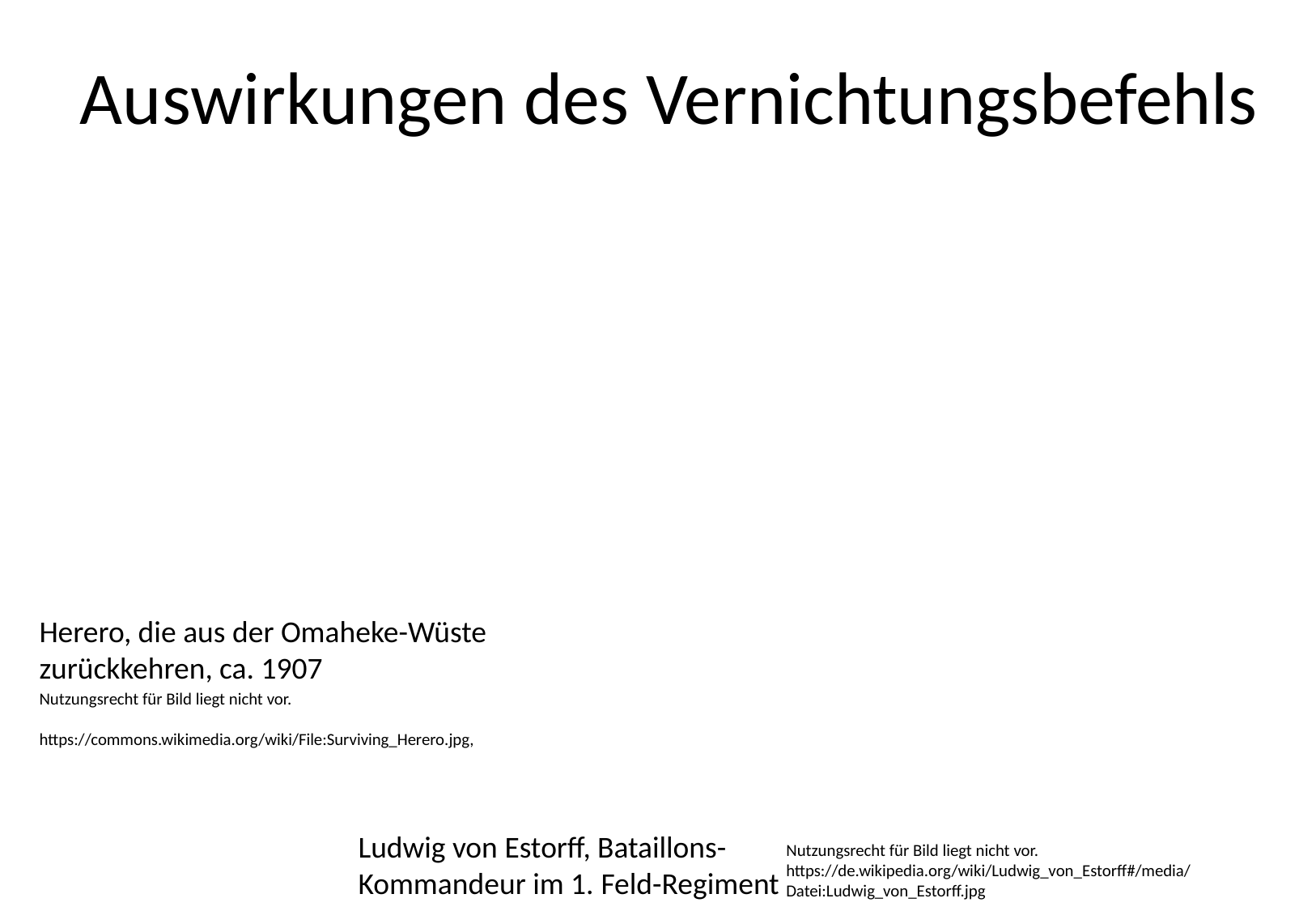

# Auswirkungen des Vernichtungsbefehls
Herero, die aus der Omaheke-Wüste zurückkehren, ca. 1907
Nutzungsrecht für Bild liegt nicht vor.

https://commons.wikimedia.org/wiki/File:Surviving_Herero.jpg,
Ludwig von Estorff, Bataillons-Kommandeur im 1. Feld-Regiment
Nutzungsrecht für Bild liegt nicht vor.
https://de.wikipedia.org/wiki/Ludwig_von_Estorff#/media/Datei:Ludwig_von_Estorff.jpg